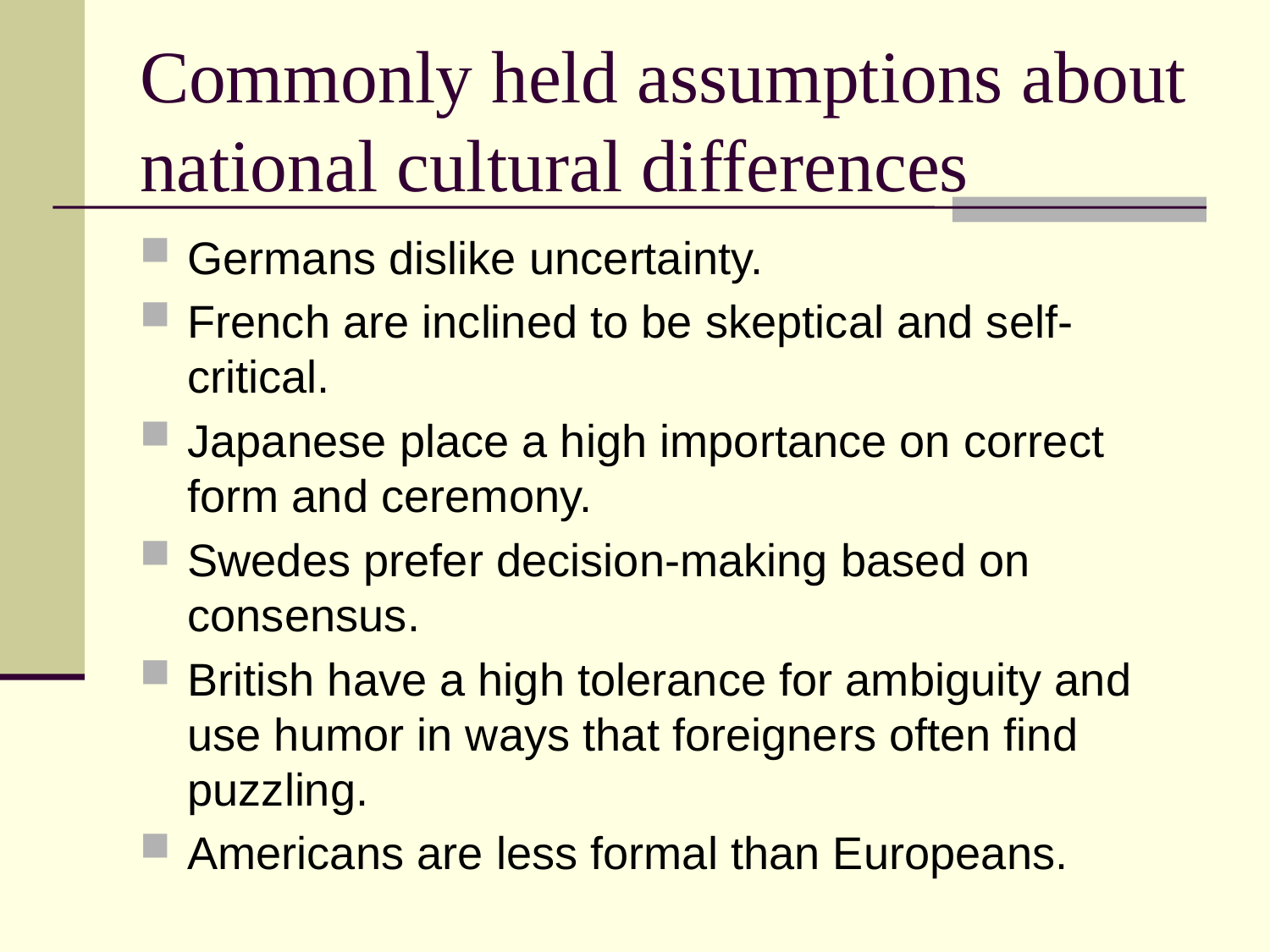

# Commonly held assumptions about national cultural differences
Germans dislike uncertainty.
French are inclined to be skeptical and self-critical.
Japanese place a high importance on correct form and ceremony.
Swedes prefer decision-making based on consensus.
British have a high tolerance for ambiguity and use humor in ways that foreigners often find puzzling.
Americans are less formal than Europeans.